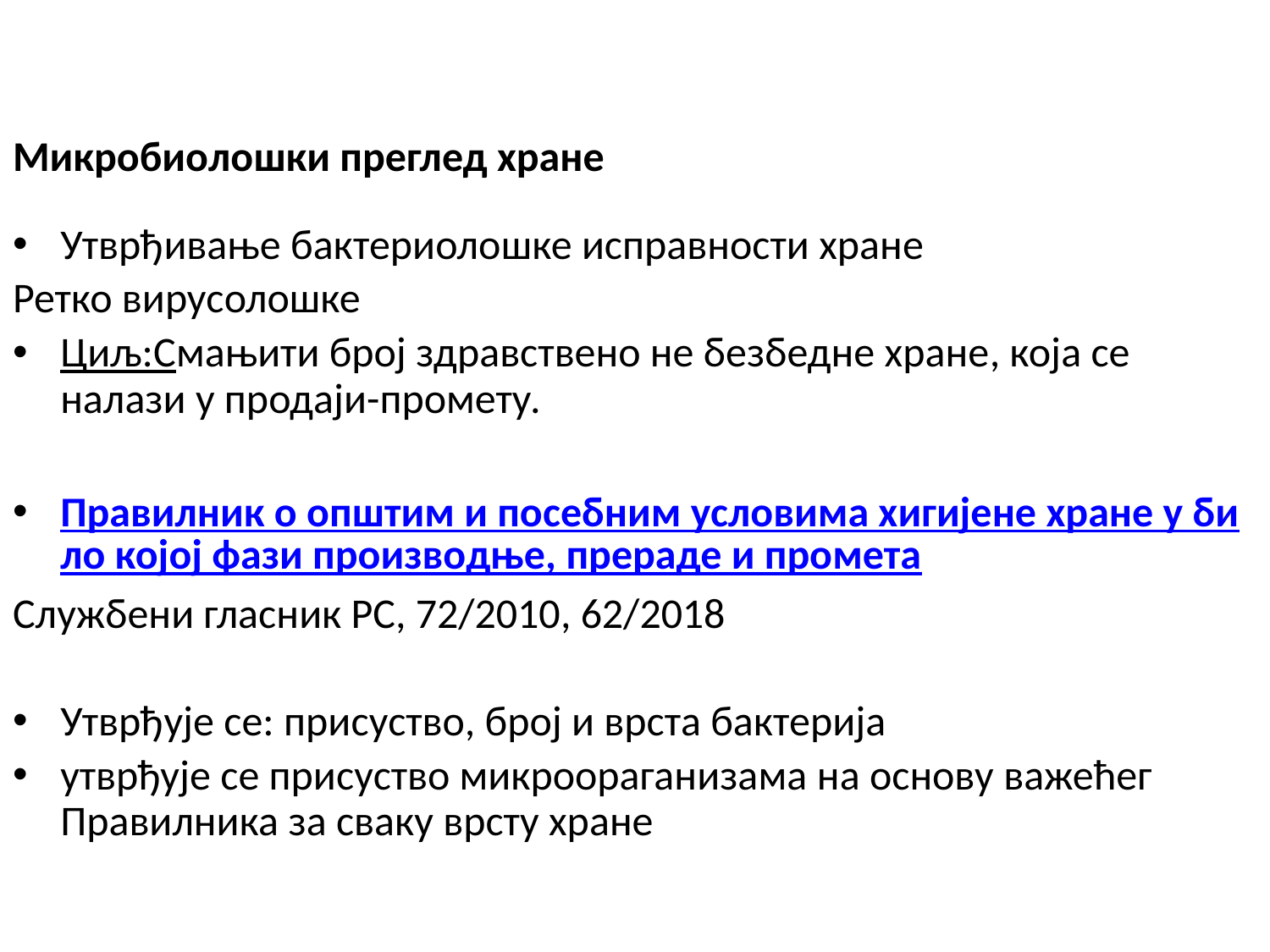

# Микробиолошки преглед хране
Утврђивање бактериолошке исправности хране
Ретко вирусолошке
Циљ:Смањити број здравствено не безбедне хране, која се налази у продаји-промету.

Правилник о општим и посебним условима хигијене хране у било којој фази производње, прераде и промета
Службени гласник РС, 72/2010, 62/2018

Утврђује се: присуство, број и врста бактерија
утврђује се присуство микроораганизама на основу важећег Правилника за сваку врсту хране